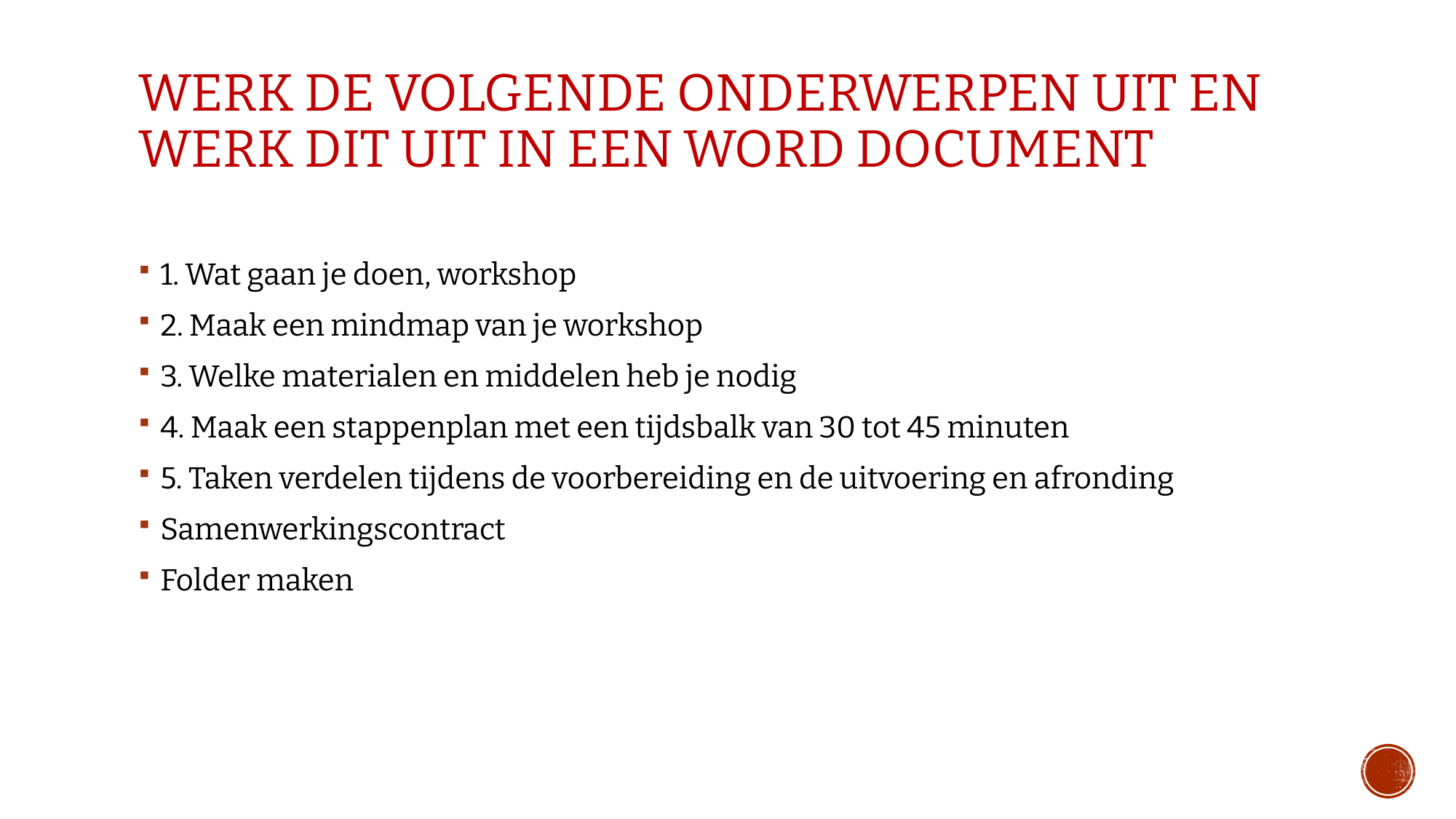

# Werk de volgende onderwerpen uit en werk dit uit in een word document
1. Wat gaan je doen, workshop
2. Maak een mindmap van je workshop
3. Welke materialen en middelen heb je nodig
4. Maak een stappenplan met een tijdsbalk van 30 tot 45 minuten
5. Taken verdelen tijdens de voorbereiding en de uitvoering en afronding
Samenwerkingscontract
Folder maken